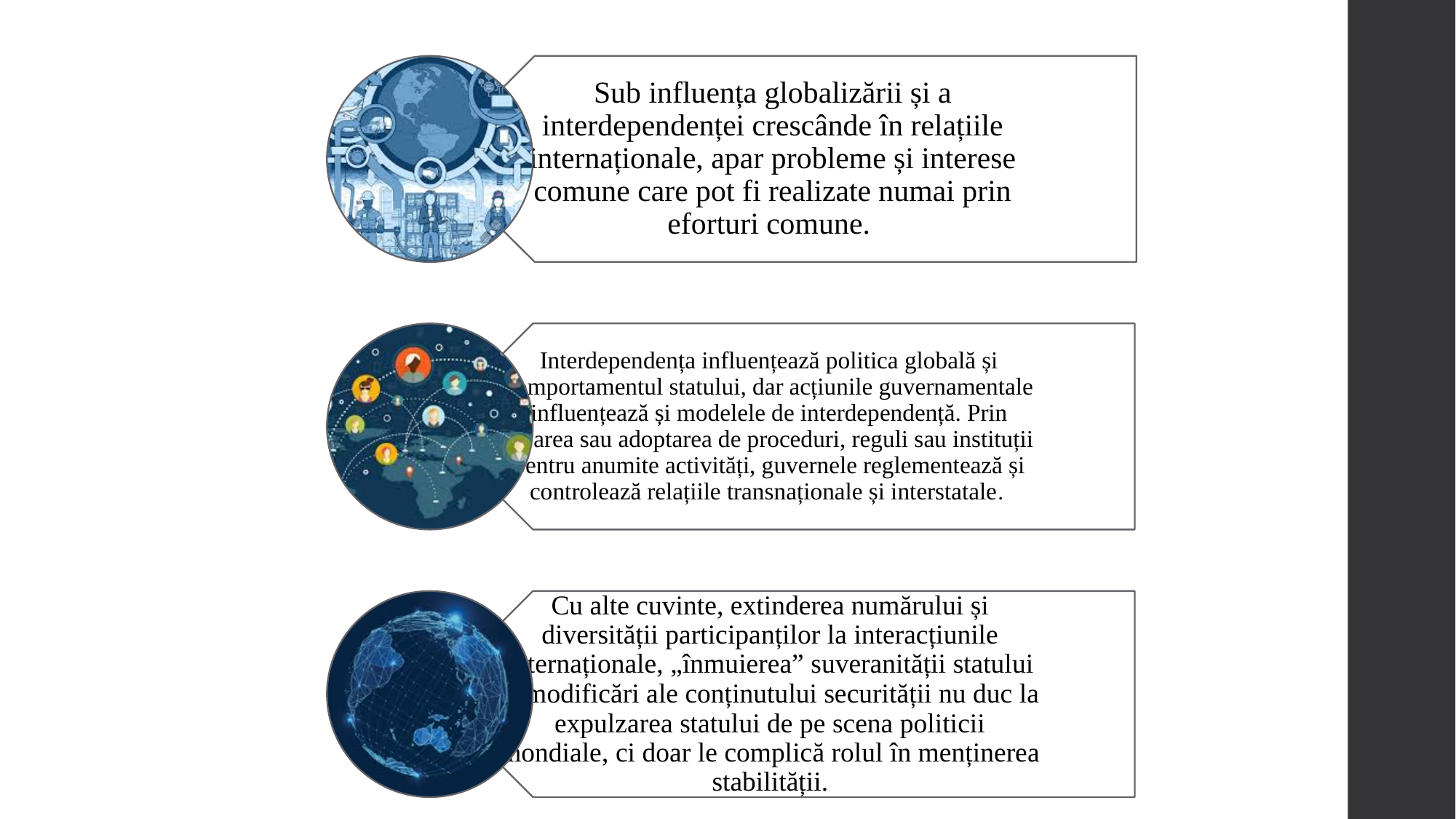

Sub influența globalizării și a interdependenței crescânde în relațiile internaționale, apar probleme și interese comune care pot fi realizate numai prin eforturi comune.
Interdependența influențează politica globală și comportamentul statului, dar acțiunile guvernamentale influențează și modelele de interdependență. Prin crearea sau adoptarea de proceduri, reguli sau instituții pentru anumite activități, guvernele reglementează și controlează relațiile transnaționale și interstatale.
Cu alte cuvinte, extinderea numărului și diversității participanților la interacțiunile internaționale, „înmuierea” suveranității statului și modificări ale conținutului securității nu duc la expulzarea statului de pe scena politicii mondiale, ci doar le complică rolul în menținerea stabilității.